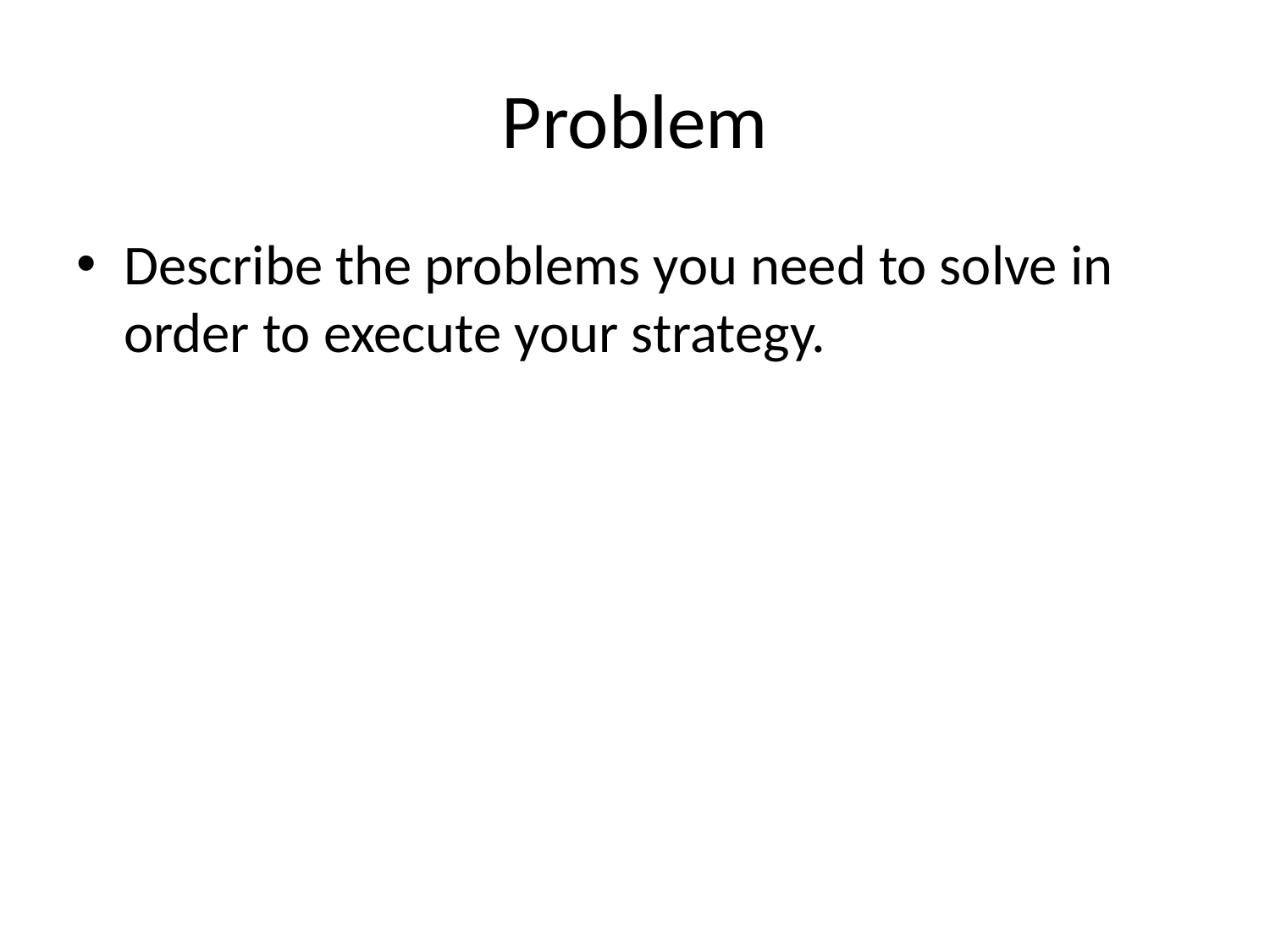

# Problem
Describe the problems you need to solve in order to execute your strategy.